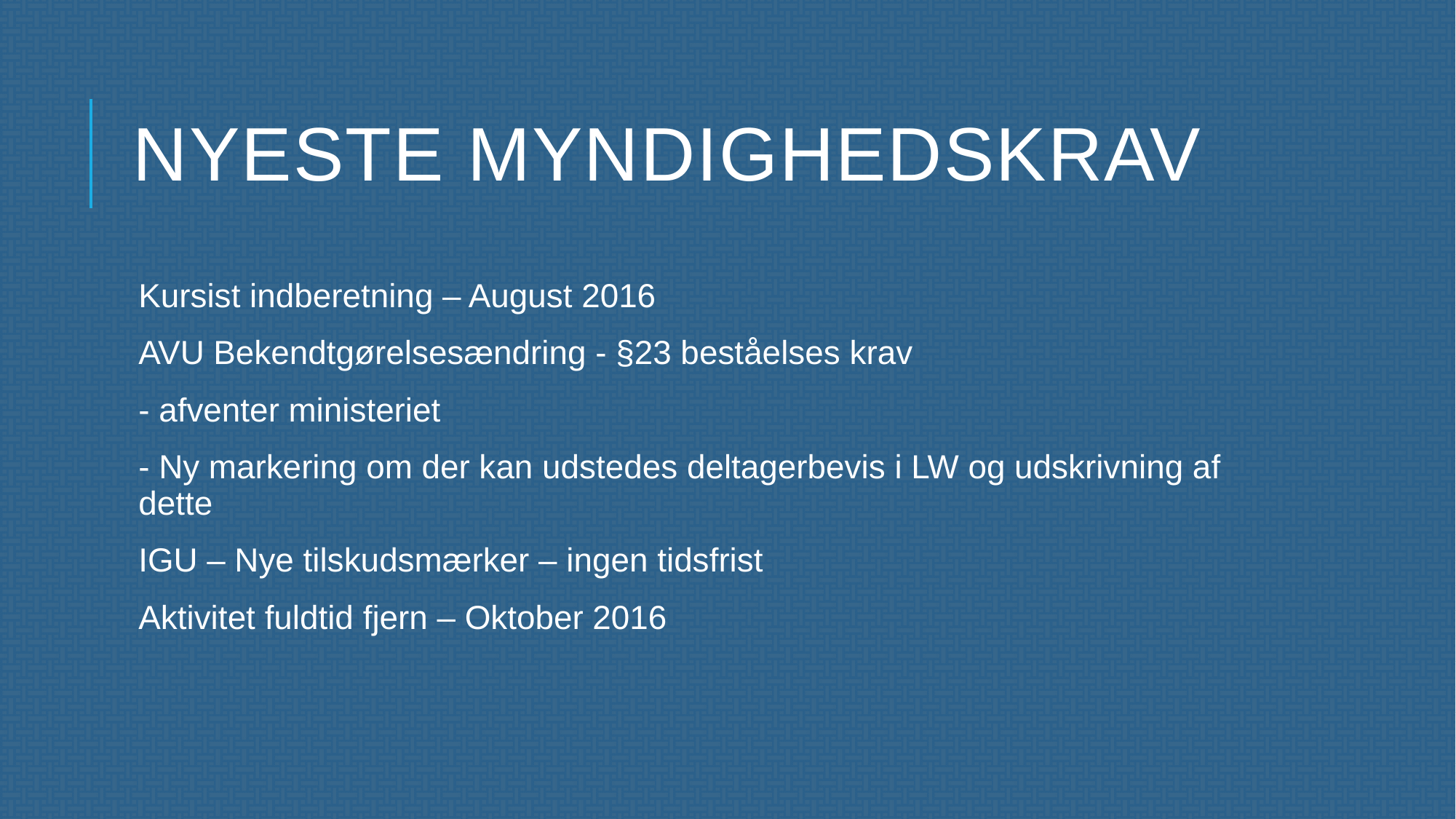

# Nyeste myndighedskrav
Kursist indberetning – August 2016
AVU Bekendtgørelsesændring - §23 beståelses krav
- afventer ministeriet
- Ny markering om der kan udstedes deltagerbevis i LW og udskrivning af dette
IGU – Nye tilskudsmærker – ingen tidsfrist
Aktivitet fuldtid fjern – Oktober 2016